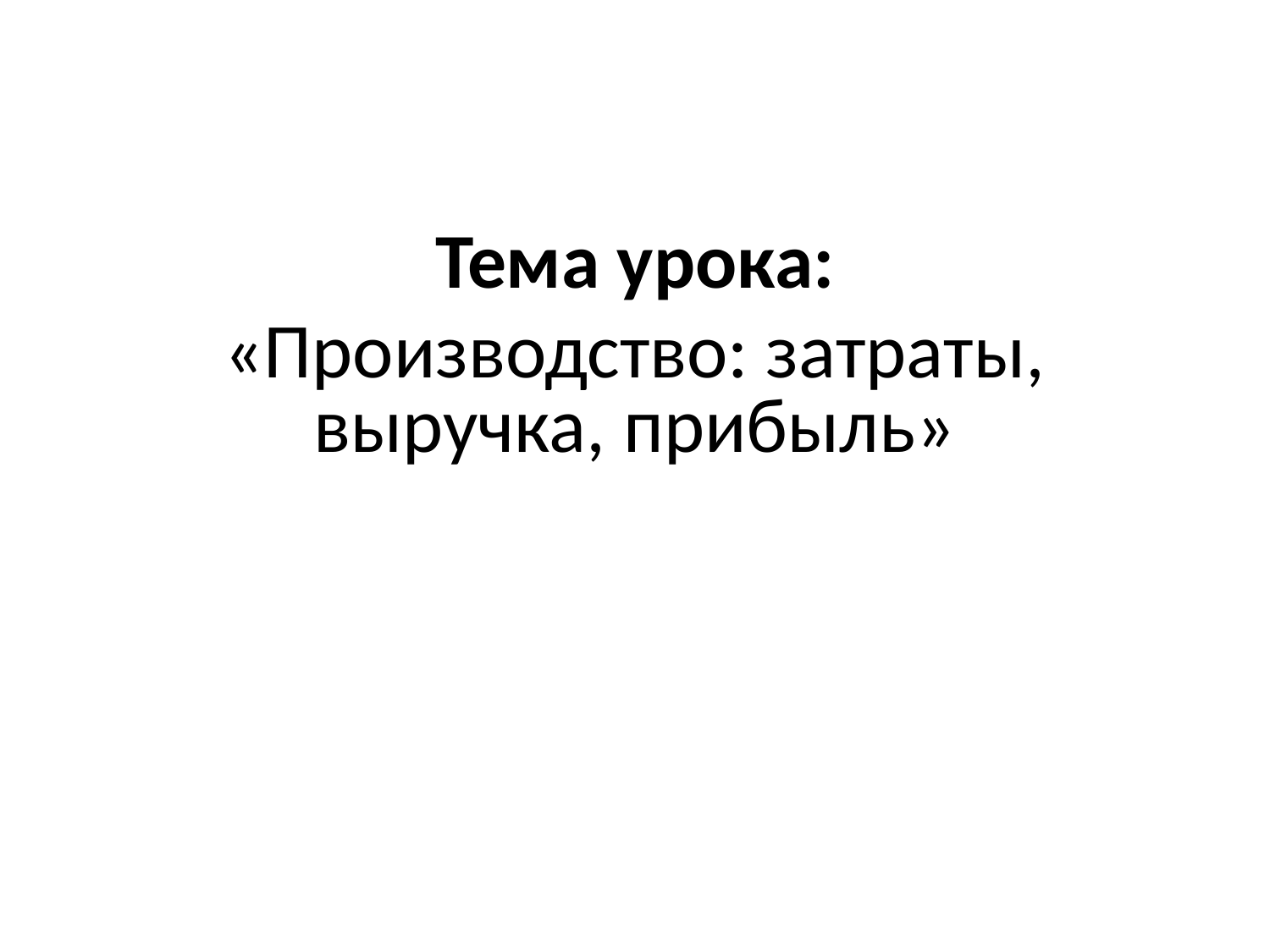

#
Тема урока:
«Производство: затраты, выручка, прибыль»